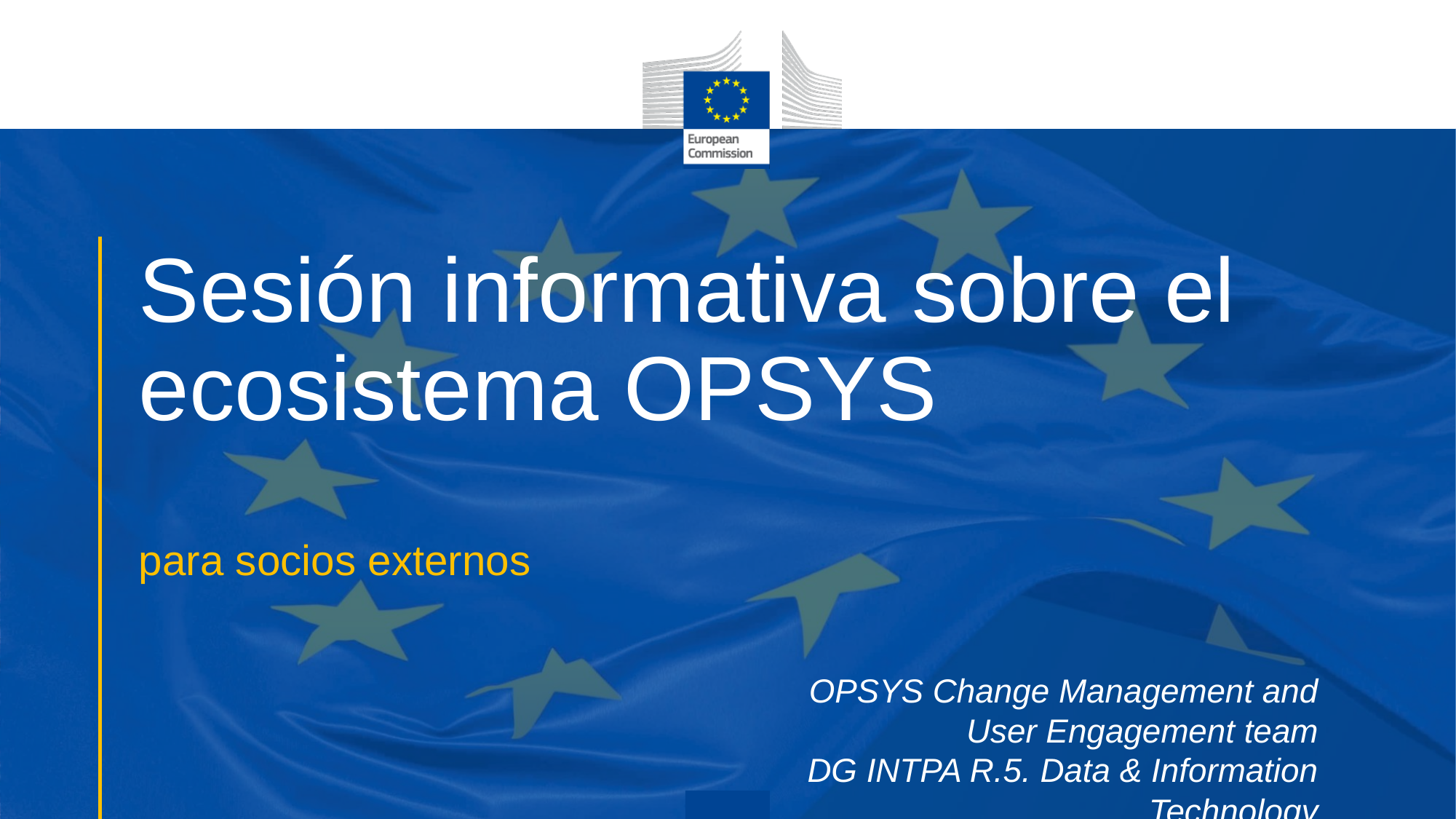

# Sesión informativa sobre el ecosistema OPSYS
para socios externos
OPSYS Change Management and User Engagement team
DG INTPA R.5. Data & Information Technology
Mayo 2021